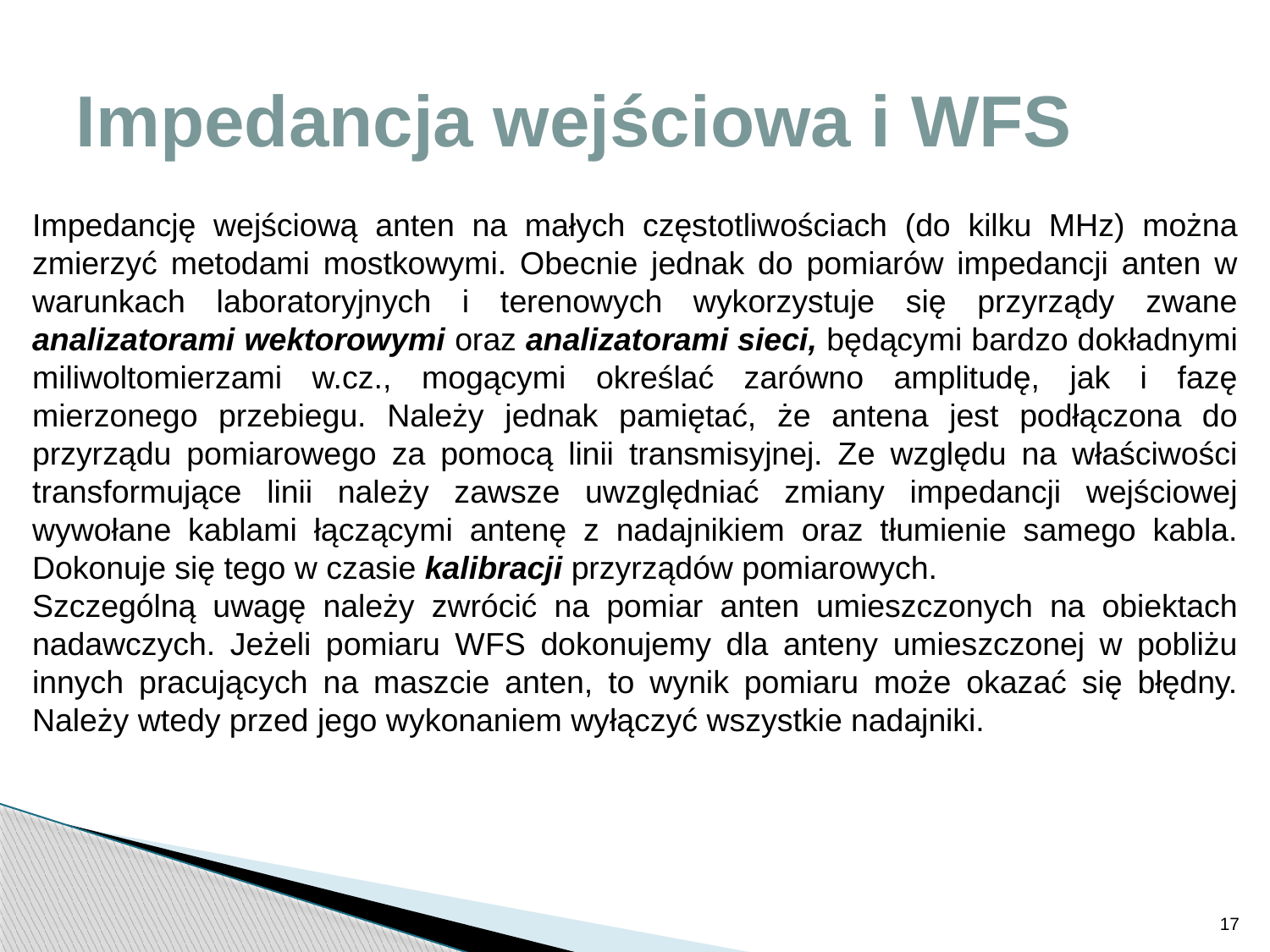

# Impedancja wejściowa i WFS
Impedancję wejściową anten na małych częstotliwościach (do kilku MHz) można zmierzyć metodami mostkowymi. Obecnie jednak do pomiarów impedancji anten w warunkach laboratoryjnych i terenowych wykorzystuje się przyrządy zwane analizatorami wektorowymi oraz analizatorami sieci, będącymi bardzo dokładnymi miliwoltomierzami w.cz., mogącymi określać zarówno amplitudę, jak i fazę mierzonego przebiegu. Należy jednak pamiętać, że antena jest podłączona do przyrządu pomiarowego za pomocą linii transmisyjnej. Ze względu na właściwości transformujące linii należy zawsze uwzględniać zmiany impedancji wejściowej wywołane kablami łączącymi antenę z nadajnikiem oraz tłumienie samego kabla. Dokonuje się tego w czasie kalibracji przyrządów pomiarowych.
Szczególną uwagę należy zwrócić na pomiar anten umieszczonych na obiektach nadawczych. Jeżeli pomiaru WFS dokonujemy dla anteny umieszczonej w pobliżu innych pracujących na maszcie anten, to wynik pomiaru może okazać się błędny. Należy wtedy przed jego wykonaniem wyłączyć wszystkie nadajniki.
17